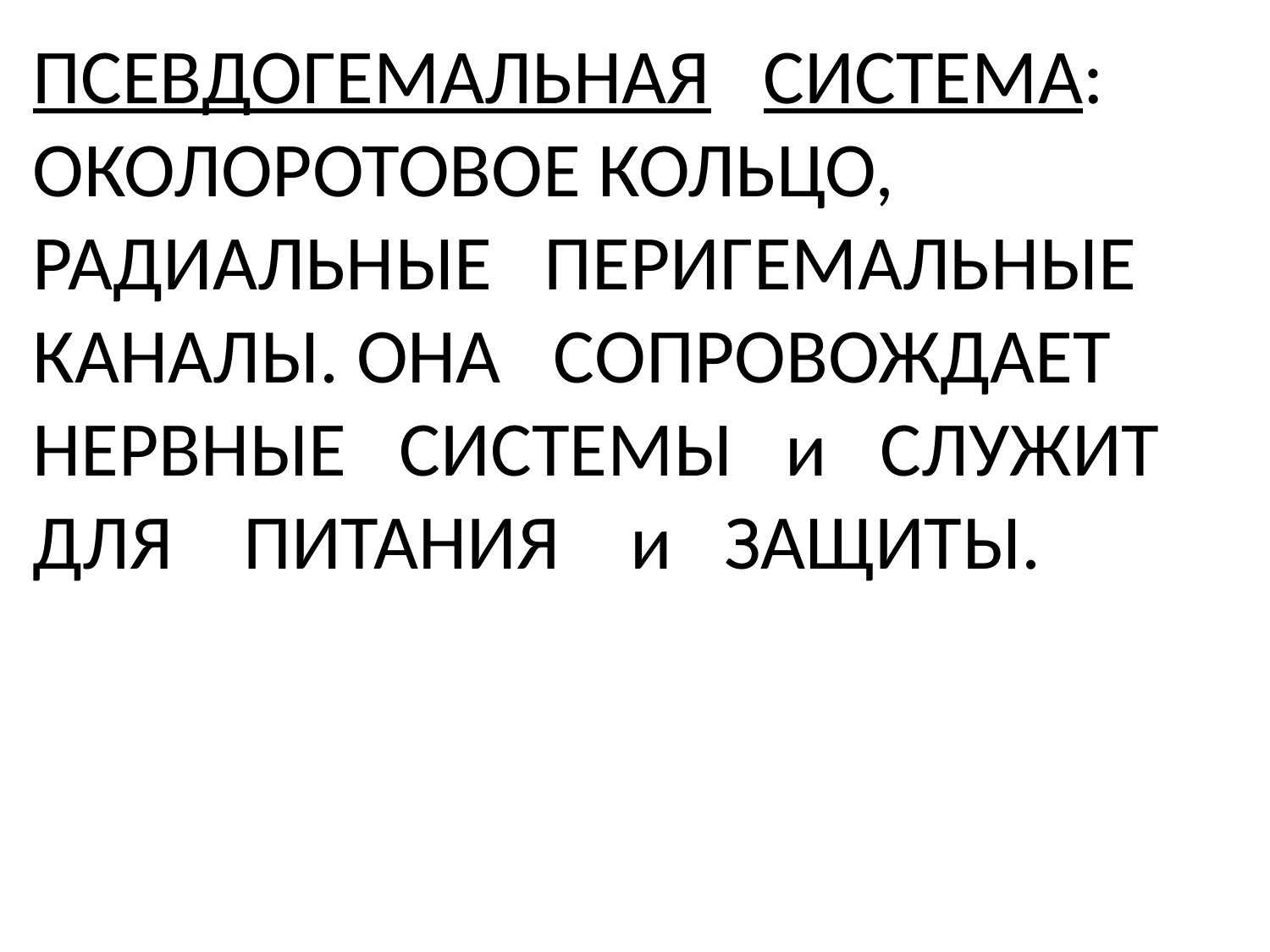

# ПСЕВДОГЕМАЛЬНАЯ   СИСТЕМА: ОКОЛОРОТОВОЕ КОЛЬЦО, РАДИАЛЬНЫЕ   ПЕРИГЕМАЛЬНЫЕ КАНАЛЫ. ОНА   СОПРОВОЖДАЕТ НЕРВНЫЕ   СИСТЕМЫ   и   СЛУЖИТ ДЛЯ    ПИТАНИЯ    и   ЗАЩИТЫ.